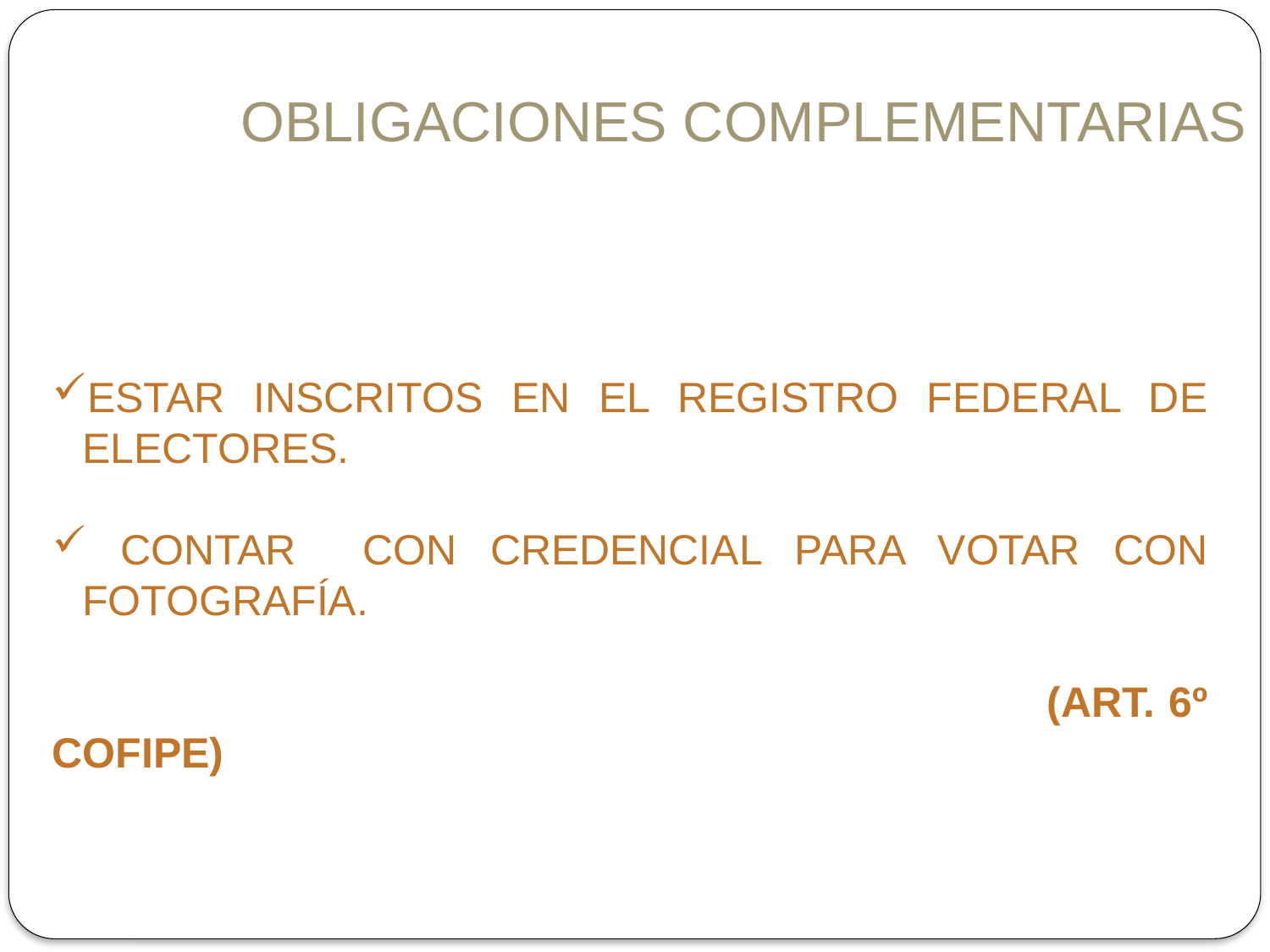

OBLIGACIONES COMPLEMENTARIAS
ESTAR INSCRITOS EN EL REGISTRO FEDERAL DE ELECTORES.

 CONTAR  CON CREDENCIAL PARA VOTAR CON FOTOGRAFÍA.

                                                                        (ART. 6º COFIPE)